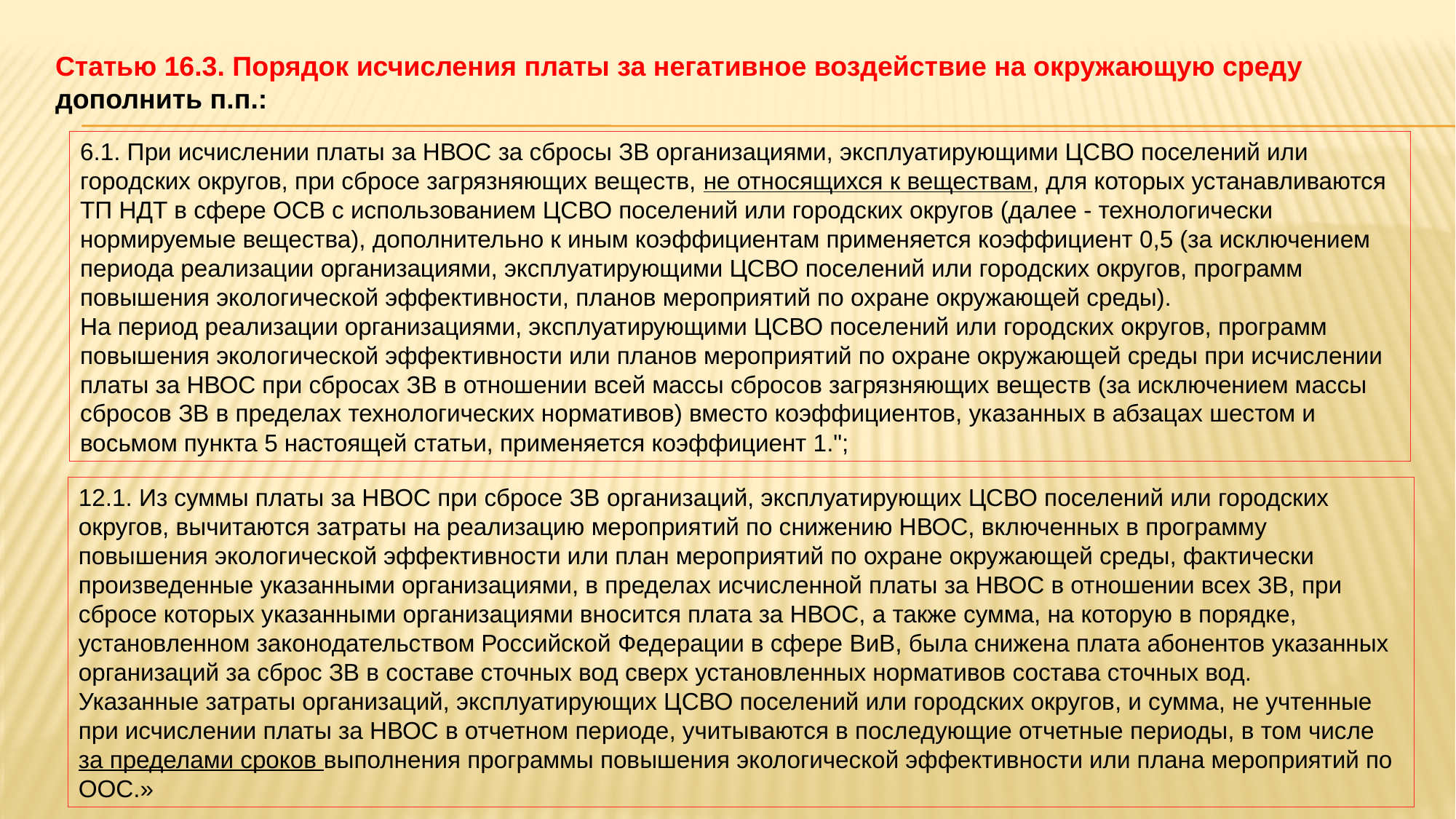

Статью 16.3. Порядок исчисления платы за негативное воздействие на окружающую среду дополнить п.п.:
6.1. При исчислении платы за НВОС за сбросы ЗВ организациями, эксплуатирующими ЦСВО поселений или городских округов, при сбросе загрязняющих веществ, не относящихся к веществам, для которых устанавливаются ТП НДТ в сфере ОСВ с использованием ЦСВО поселений или городских округов (далее - технологически нормируемые вещества), дополнительно к иным коэффициентам применяется коэффициент 0,5 (за исключением периода реализации организациями, эксплуатирующими ЦСВО поселений или городских округов, программ повышения экологической эффективности, планов мероприятий по охране окружающей среды).
На период реализации организациями, эксплуатирующими ЦСВО поселений или городских округов, программ повышения экологической эффективности или планов мероприятий по охране окружающей среды при исчислении платы за НВОС при сбросах ЗВ в отношении всей массы сбросов загрязняющих веществ (за исключением массы сбросов ЗВ в пределах технологических нормативов) вместо коэффициентов, указанных в абзацах шестом и восьмом пункта 5 настоящей статьи, применяется коэффициент 1.";
12.1. Из суммы платы за НВОС при сбросе ЗВ организаций, эксплуатирующих ЦСВО поселений или городских округов, вычитаются затраты на реализацию мероприятий по снижению НВОС, включенных в программу повышения экологической эффективности или план мероприятий по охране окружающей среды, фактически произведенные указанными организациями, в пределах исчисленной платы за НВОС в отношении всех ЗВ, при сбросе которых указанными организациями вносится плата за НВОС, а также сумма, на которую в порядке, установленном законодательством Российской Федерации в сфере ВиВ, была снижена плата абонентов указанных организаций за сброс ЗВ в составе сточных вод сверх установленных нормативов состава сточных вод.
Указанные затраты организаций, эксплуатирующих ЦСВО поселений или городских округов, и сумма, не учтенные при исчислении платы за НВОС в отчетном периоде, учитываются в последующие отчетные периоды, в том числе за пределами сроков выполнения программы повышения экологической эффективности или плана мероприятий по ООС.»